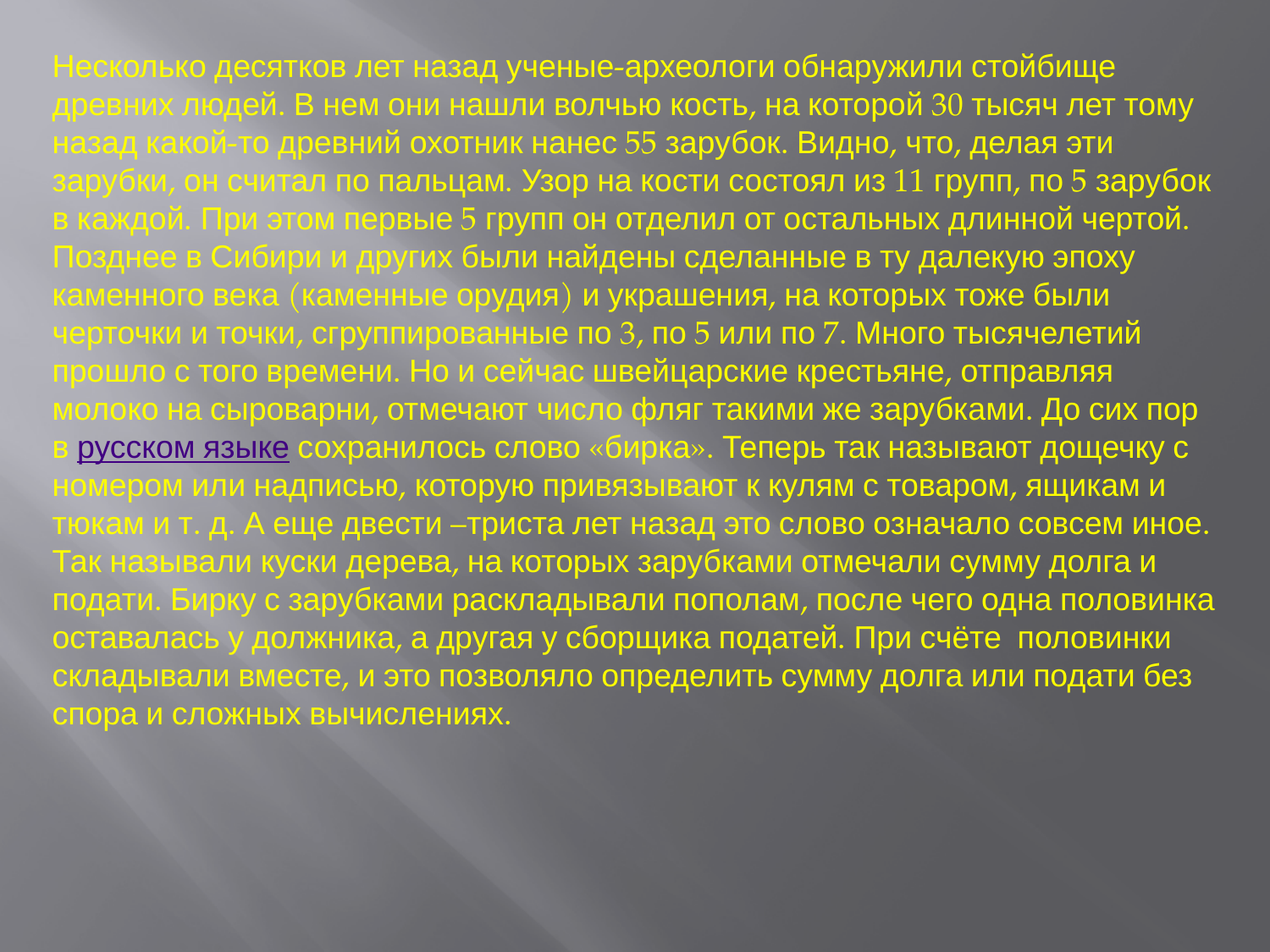

Несколько десятков лет назад ученые-археологи обнаружили стойбище древних людей. В нем они нашли волчью кость, на которой 30 тысяч лет тому назад какой-то древний охотник нанес 55 зарубок. Видно, что, делая эти зарубки, он считал по пальцам. Узор на кости состоял из 11 групп, по 5 зарубок в каждой. При этом первые 5 групп он отделил от остальных длинной чертой. Позднее в Сибири и других были найдены сделанные в ту далекую эпоху каменного века (каменные орудия) и украшения, на которых тоже были черточки и точки, сгруппированные по 3, по 5 или по 7. Много тысячелетий прошло с того времени. Но и сейчас швейцарские крестьяне, отправляя молоко на сыроварни, отмечают число фляг такими же зарубками. До сих пор в русском языке сохранилось слово «бирка». Теперь так называют дощечку с номером или надписью, которую привязывают к кулям с товаром, ящикам и тюкам и т. д. А еще двести –триста лет назад это слово означало совсем иное. Так называли куски дерева, на которых зарубками отмечали сумму долга и подати. Бирку с зарубками раскладывали пополам, после чего одна половинка оставалась у должника, а другая у сборщика податей. При счёте  половинки складывали вместе, и это позволяло определить сумму долга или подати без спора и сложных вычислениях.